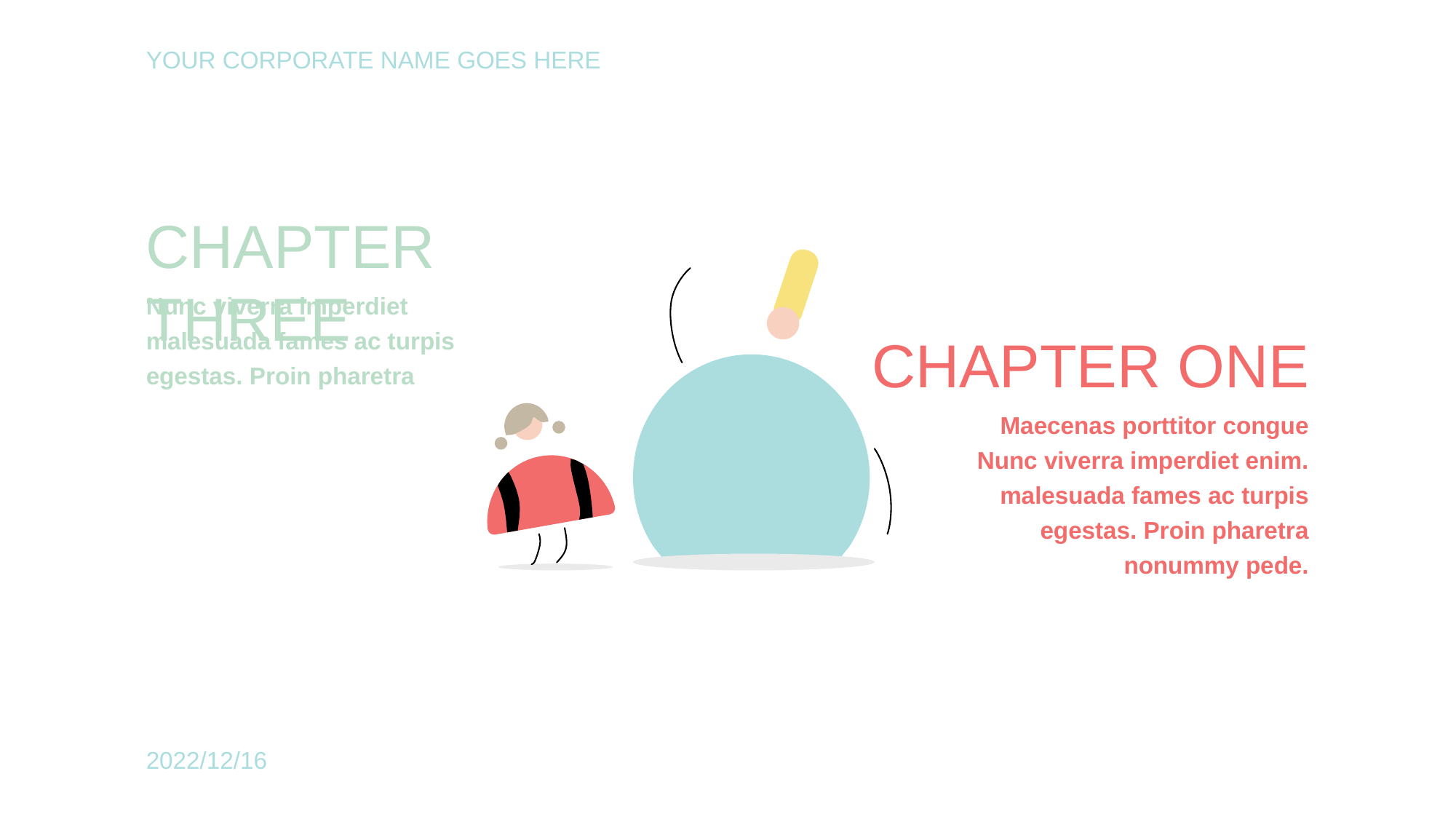

YOUR CORPORATE NAME GOES HERE
CHAPTER THREE

Nunc viverra imperdiet malesuada fames ac turpis egestas. Proin pharetra
CHAPTER ONE
Maecenas porttitor congue Nunc viverra imperdiet enim.
malesuada fames ac turpis egestas. Proin pharetra nonummy pede.
2022/12/16